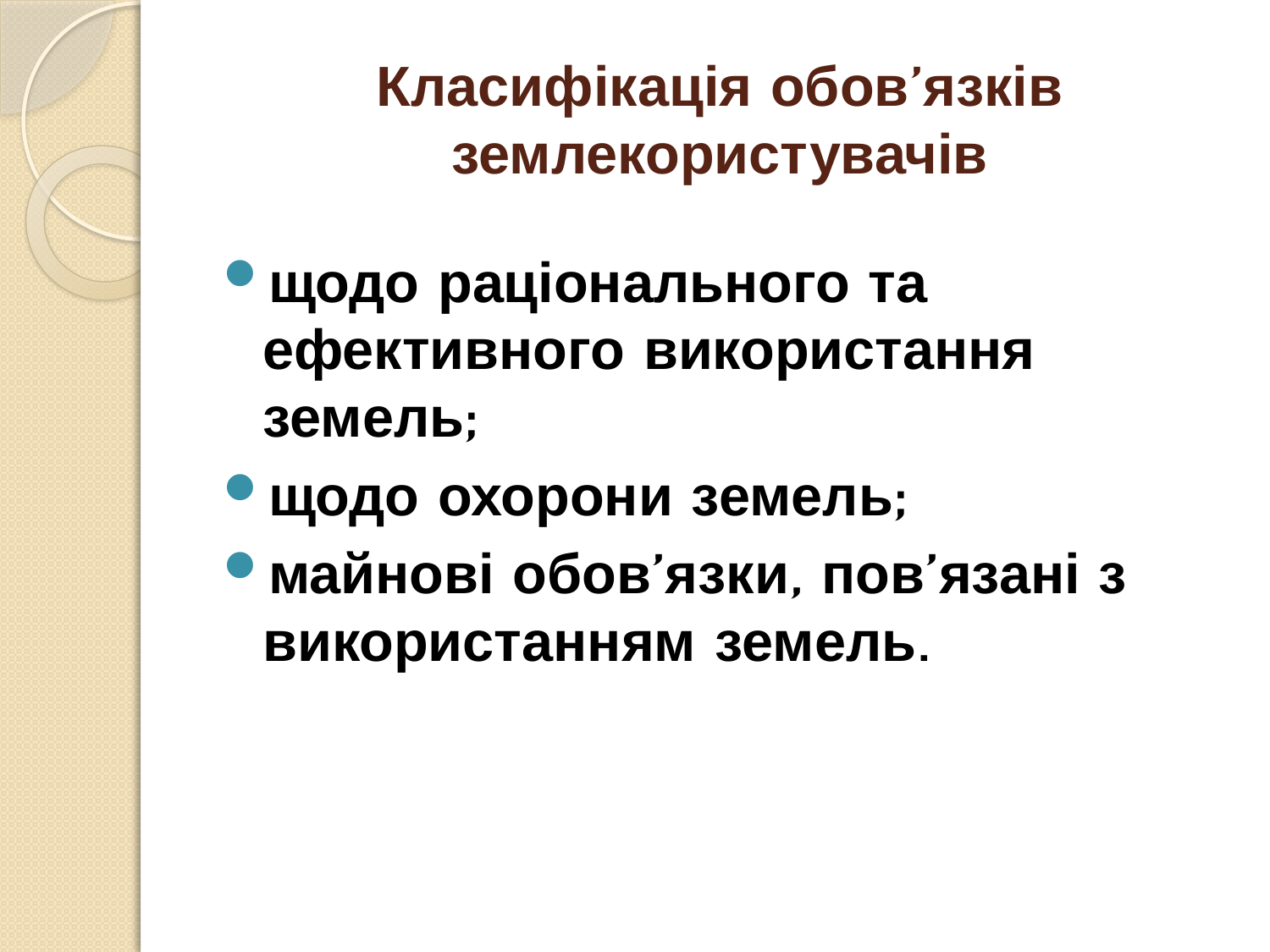

# Класифікація обов’язків землекористувачів
щодо раціонального та ефективного використання земель;
щодо охорони земель;
майнові обов’язки, пов’язані з використанням земель.